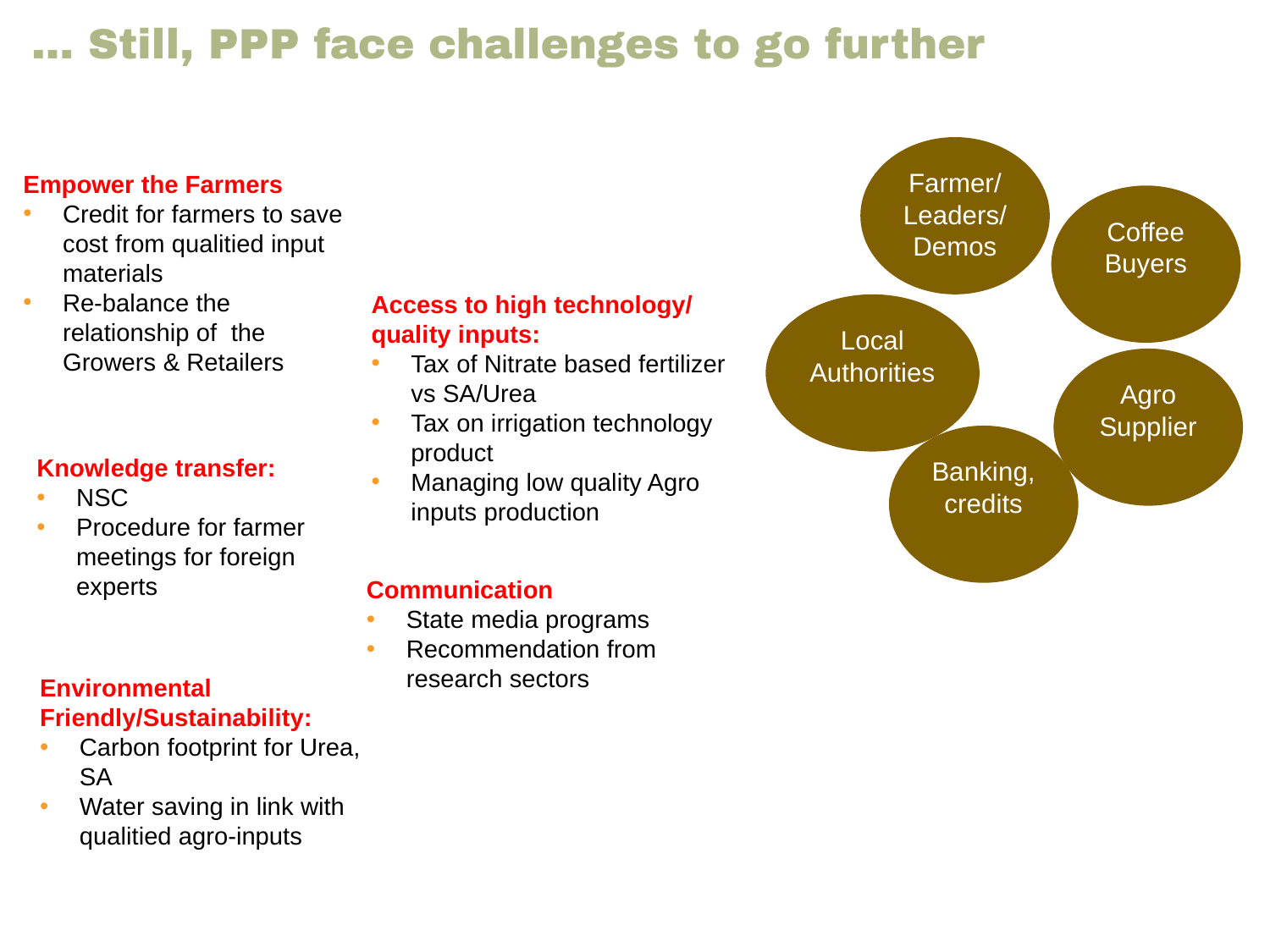

# … Still, PPP face challenges to go further
Farmer/ Leaders/ Demos
Coffee Buyers
Local Authorities
Agro Supplier
Banking, credits
Empower the Farmers
Credit for farmers to save cost from qualitied input materials
Re-balance the relationship of  the Growers & Retailers
Access to high technology/ quality inputs:
Tax of Nitrate based fertilizer vs SA/Urea
Tax on irrigation technology product
Managing low quality Agro inputs production
Knowledge transfer:
NSC
Procedure for farmer meetings for foreign experts
Communication
State media programs
Recommendation from research sectors
Environmental Friendly/Sustainability:
Carbon footprint for Urea, SA
Water saving in link with qualitied agro-inputs